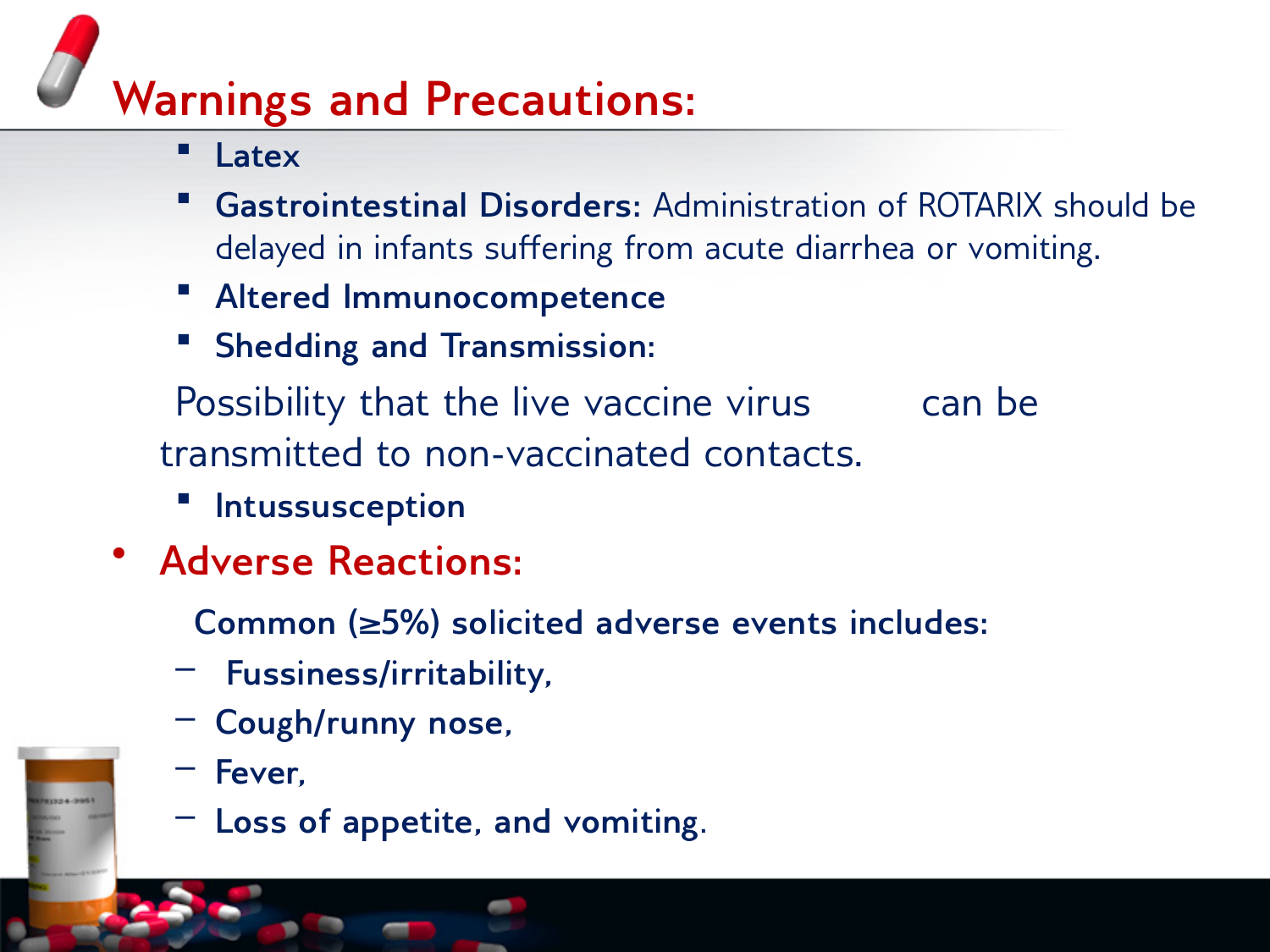

Warnings and Precautions:
Latex
Gastrointestinal Disorders: Administration of ROTARIX should be delayed in infants suffering from acute diarrhea or vomiting.
Altered Immunocompetence
Shedding and Transmission:
     Possibility that the live vaccine virus 	can be  transmitted to non-vaccinated contacts.
Intussusception
Adverse Reactions:
      Common (≥5%) solicited adverse events includes:
 Fussiness/irritability,
Cough/runny nose,
Fever,
Loss of appetite, and vomiting.